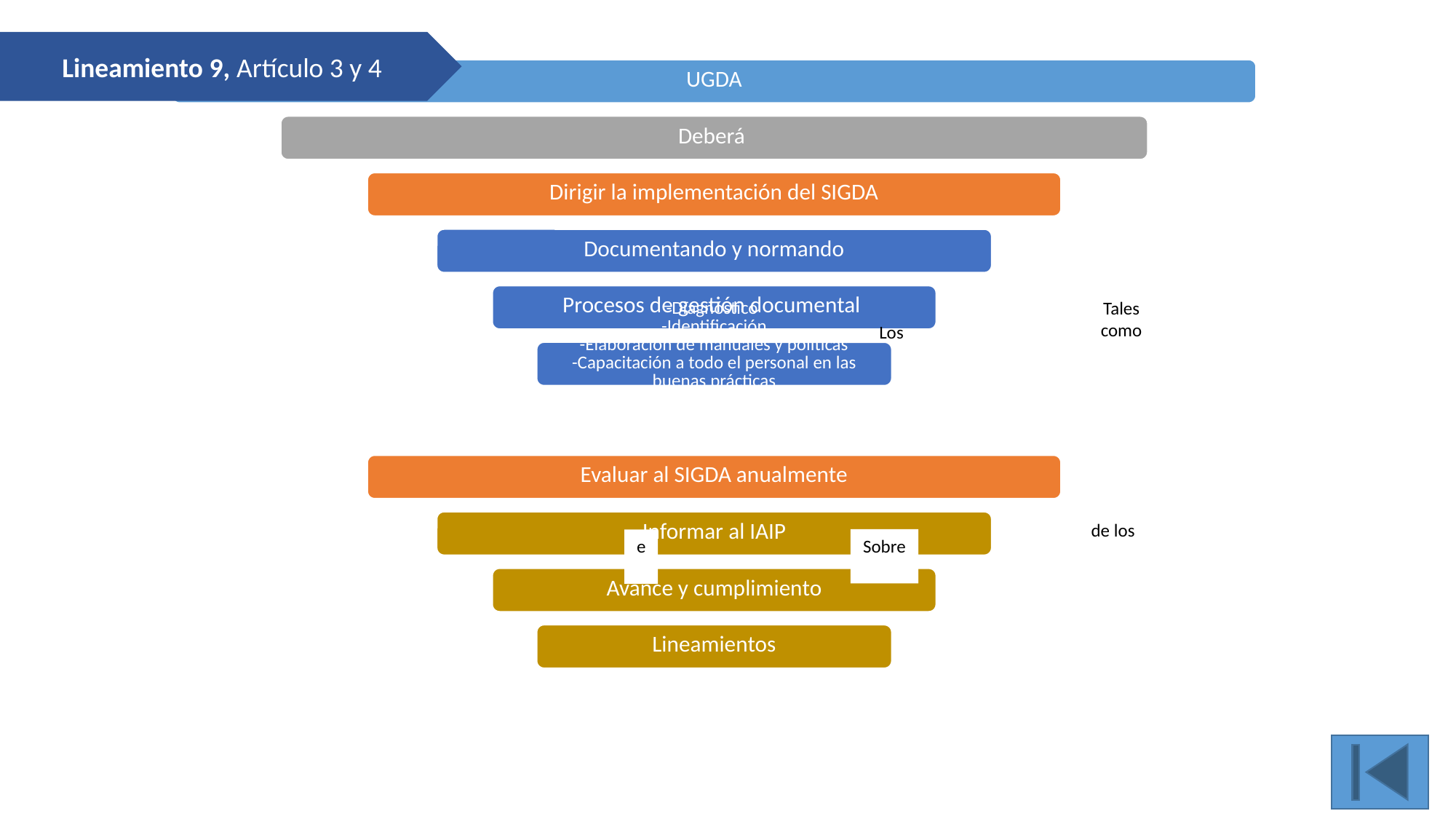

Lineamiento 9, Artículo 3 y 4
UGDA
Deberá
Dirigir la implementación del SIGDA
Evaluar al SIGDA anualmente
Documentando y normando
Informar al IAIP
Avance y cumplimiento
Lineamientos
-Diagnóstico
-Identificación
-Elaboración de manuales y políticas
-Capacitación a todo el personal en las buenas prácticas
-Elaboración de informes y evaluaciones, entre otras.
Tales como
Los
de los
Sobre
e